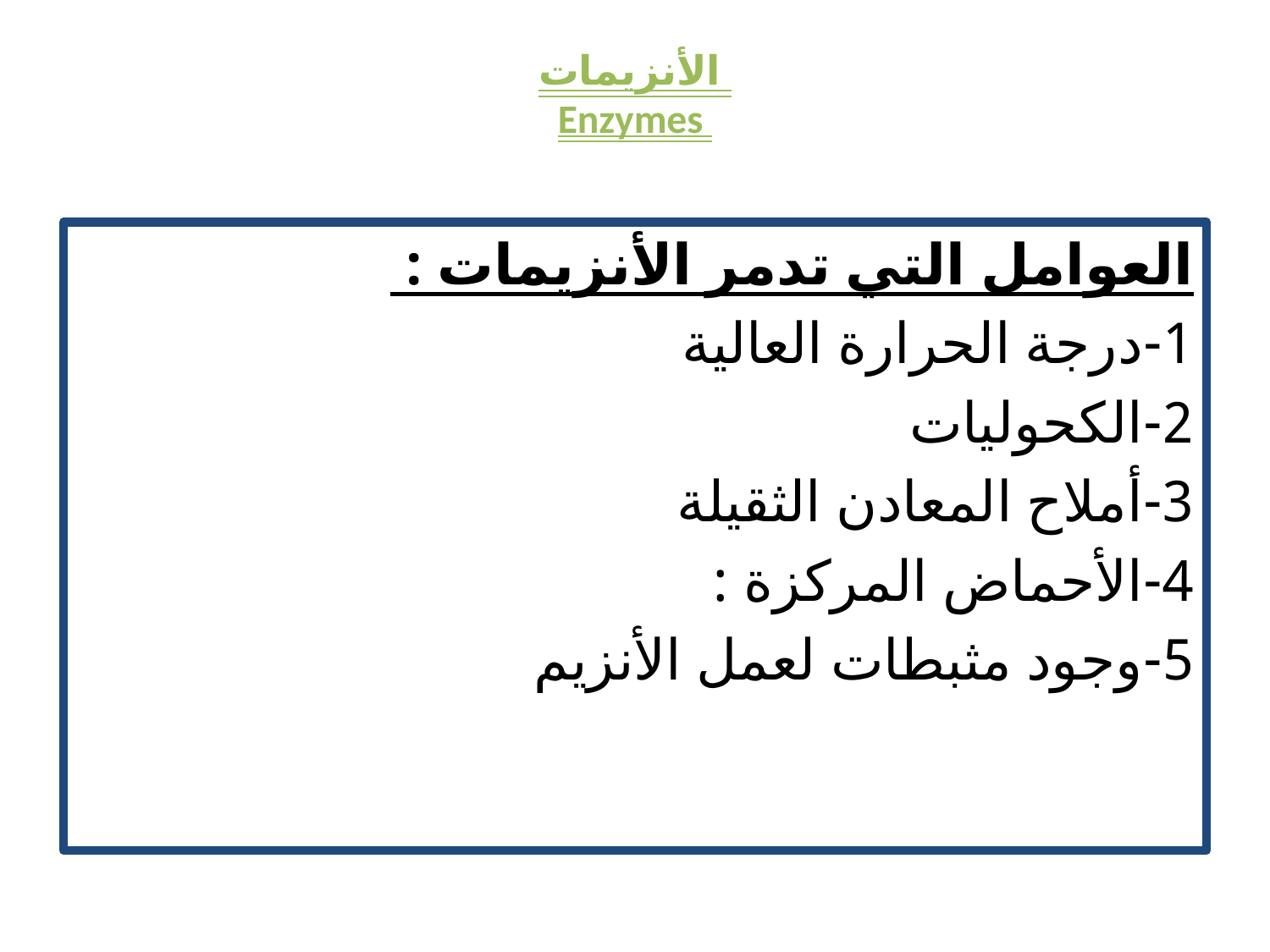

# الأنزيمات Enzymes
العوامل التي تدمر الأنزيمات :
1-درجة الحرارة العالية
2-الكحوليات
3-أملاح المعادن الثقيلة
4-الأحماض المركزة :
5-وجود مثبطات لعمل الأنزيم